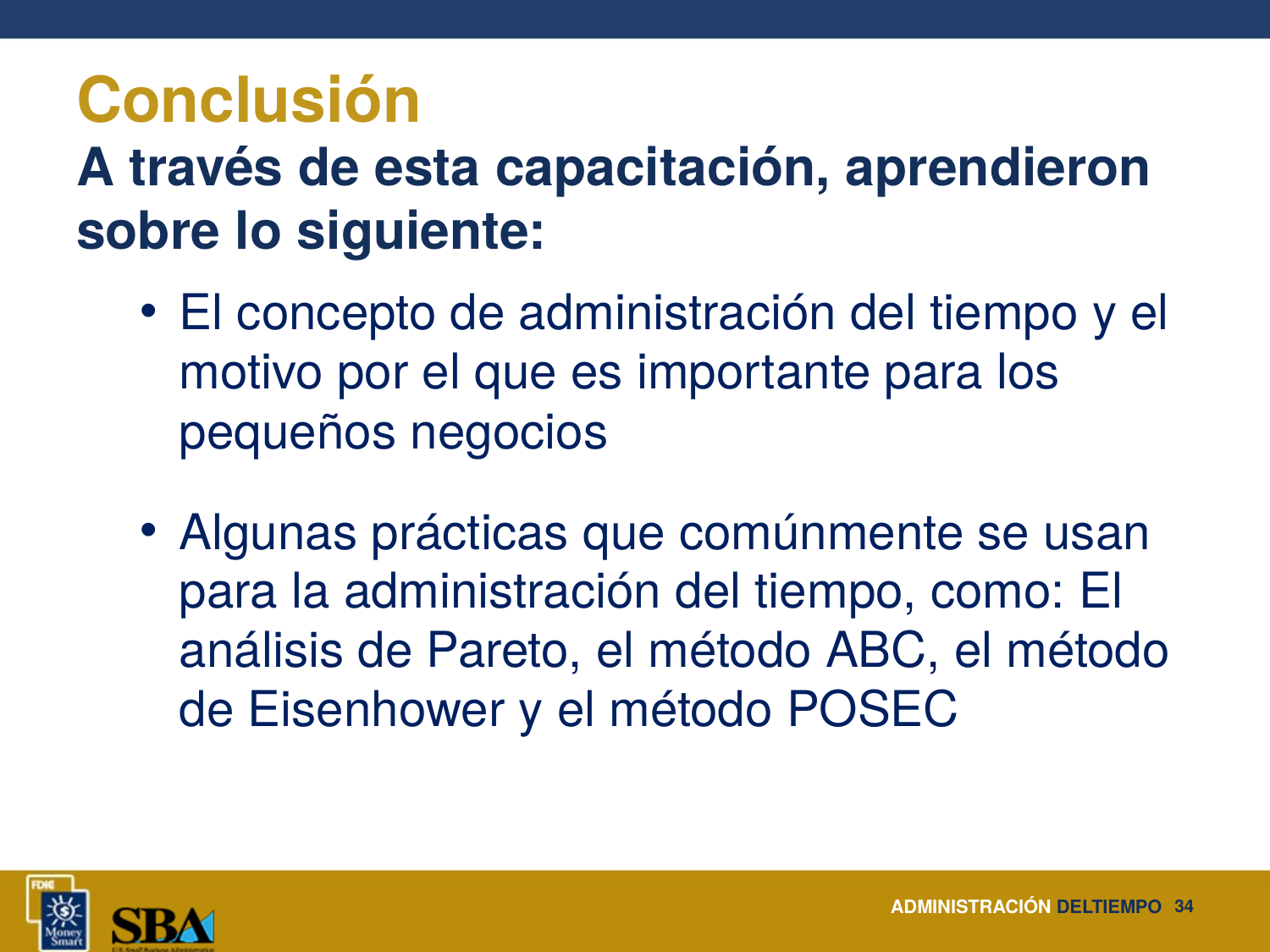

# Conclusión
A través de esta capacitación, aprendieron sobre lo siguiente:
El concepto de administración del tiempo y el motivo por el que es importante para los pequeños negocios
Algunas prácticas que comúnmente se usan para la administración del tiempo, como: El análisis de Pareto, el método ABC, el método de Eisenhower y el método POSEC